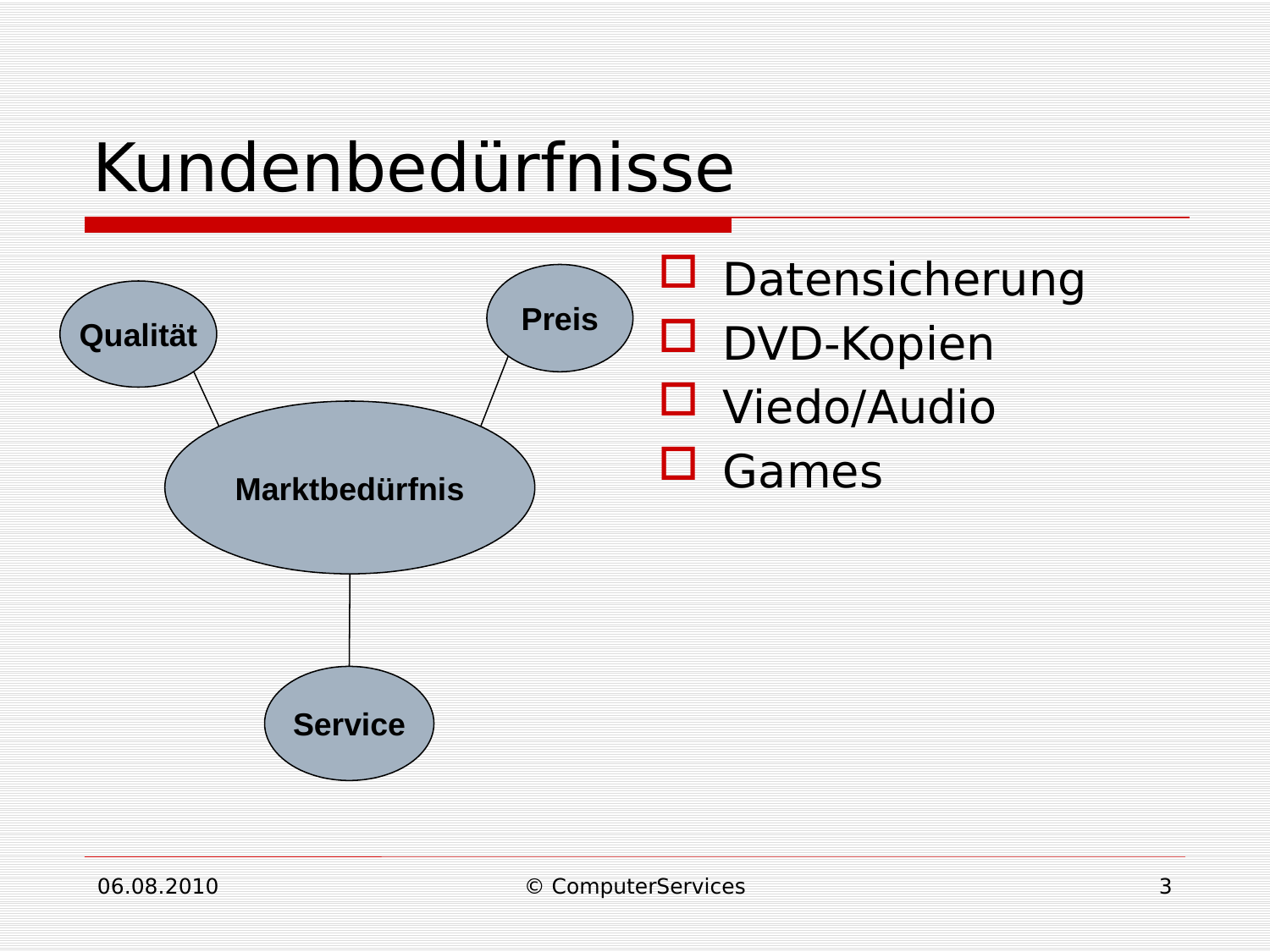

# Kundenbedürfnisse
Datensicherung
DVD-Kopien
Viedo/Audio
Games
Preis
Qualität
Marktbedürfnis
Service
06.08.2010
© ComputerServices
3